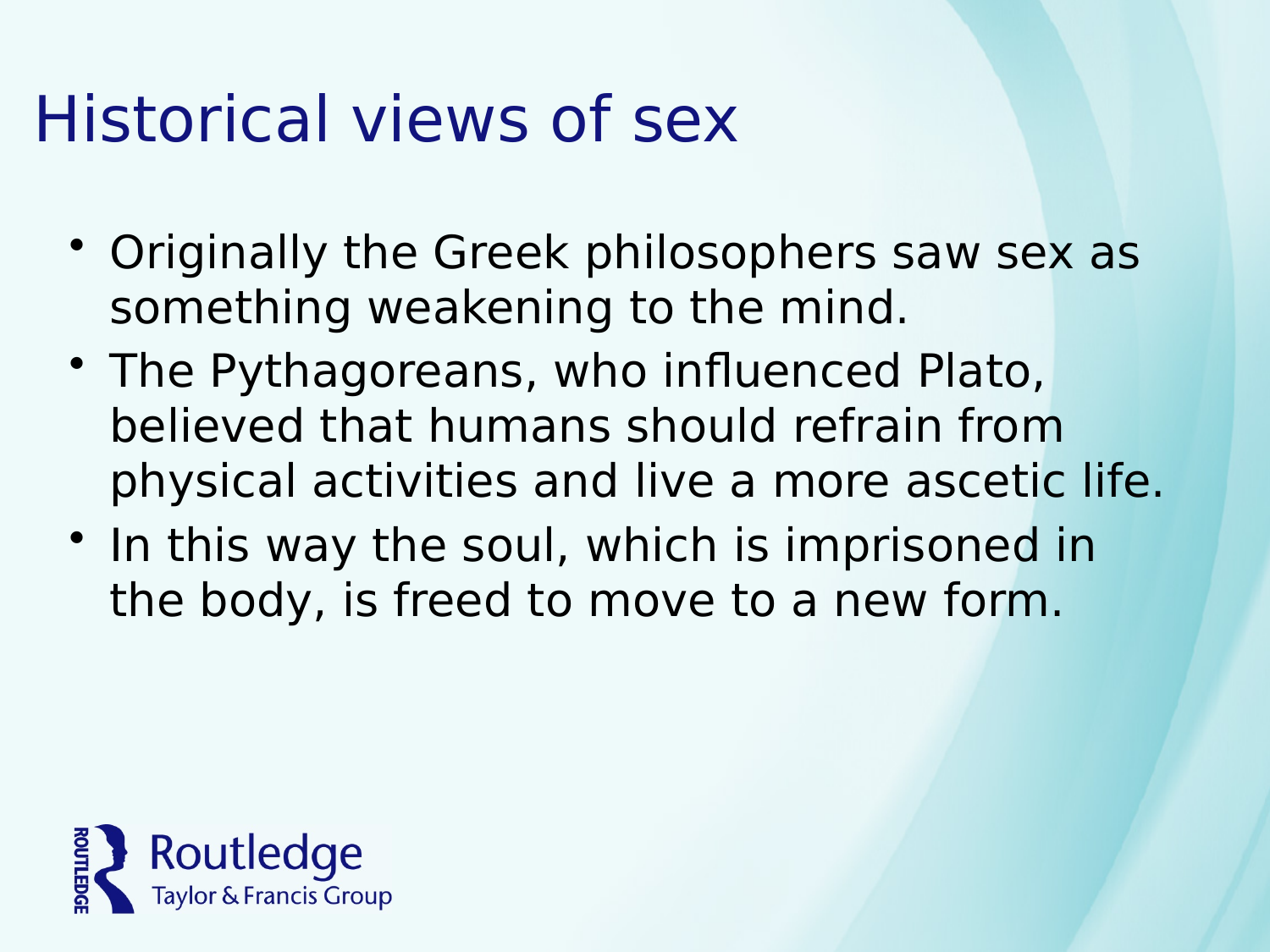

# Historical views of sex
Originally the Greek philosophers saw sex as something weakening to the mind.
The Pythagoreans, who influenced Plato, believed that humans should refrain from physical activities and live a more ascetic life.
In this way the soul, which is imprisoned in the body, is freed to move to a new form.